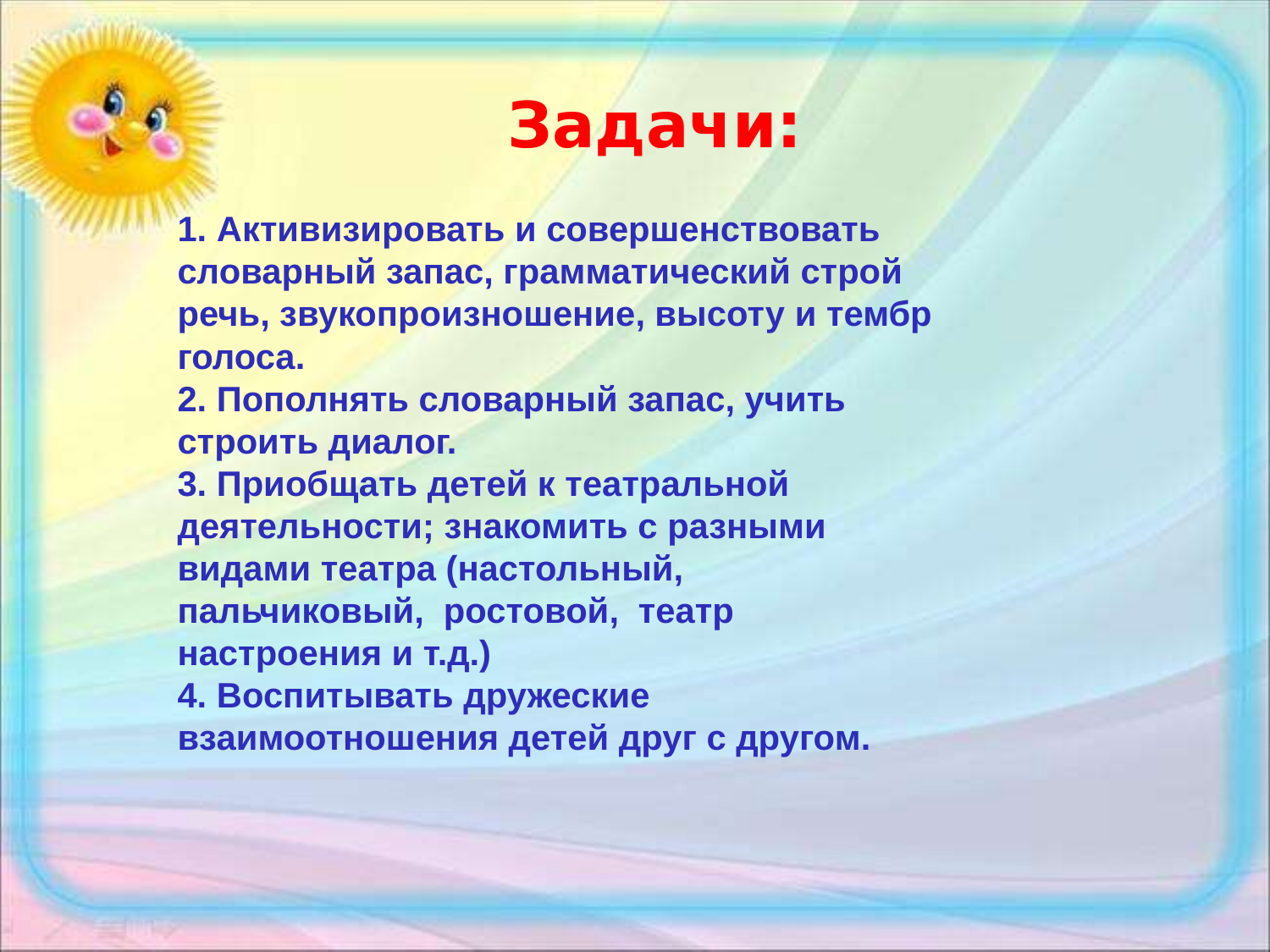

# Задачи:
1. Активизировать и совершенствовать словарный запас, грамматический строй речь, звукопроизношение, высоту и тембр голоса.
2. Пополнять словарный запас, учить строить диалог.
3. Приобщать детей к театральной деятельности; знакомить с разными видами театра (настольный, пальчиковый,  ростовой,  театр настроения и т.д.)
4. Воспитывать дружеские  взаимоотношения детей друг с другом.